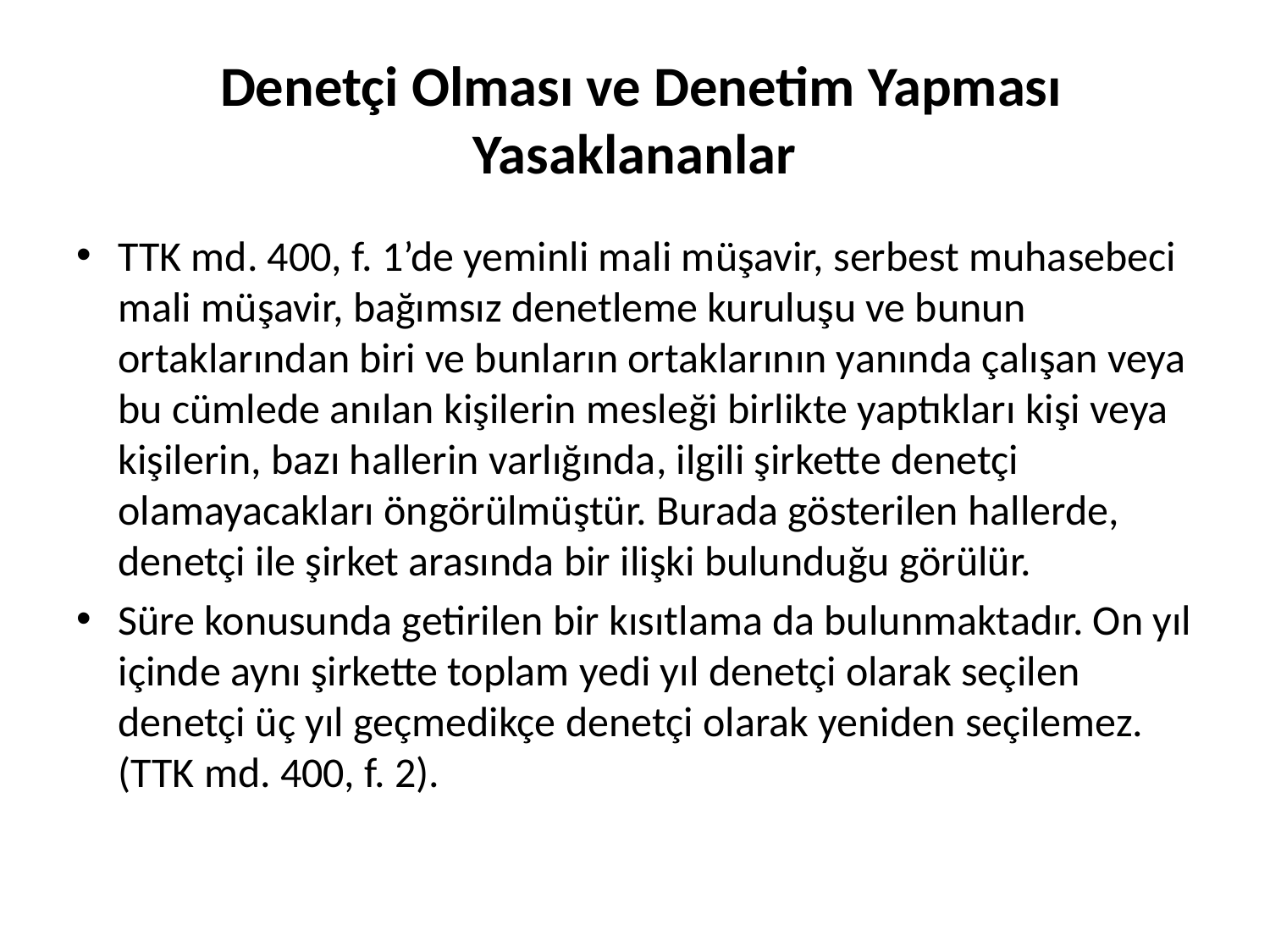

# Denetçi Olması ve Denetim Yapması Yasaklananlar
TTK md. 400, f. 1’de yeminli mali müşavir, serbest muhasebeci mali müşavir, bağımsız denetleme kuruluşu ve bunun ortaklarından biri ve bunların ortaklarının yanında çalışan veya bu cümlede anılan kişilerin mesleği birlikte yaptıkları kişi veya kişilerin, bazı hallerin varlığında, ilgili şirkette denetçi olamayacakları öngörülmüştür. Burada gösterilen hallerde, denetçi ile şirket arasında bir ilişki bulunduğu görülür.
Süre konusunda getirilen bir kısıtlama da bulunmaktadır. On yıl içinde aynı şirkette toplam yedi yıl denetçi olarak seçilen denetçi üç yıl geçmedikçe denetçi olarak yeniden seçilemez. (TTK md. 400, f. 2).